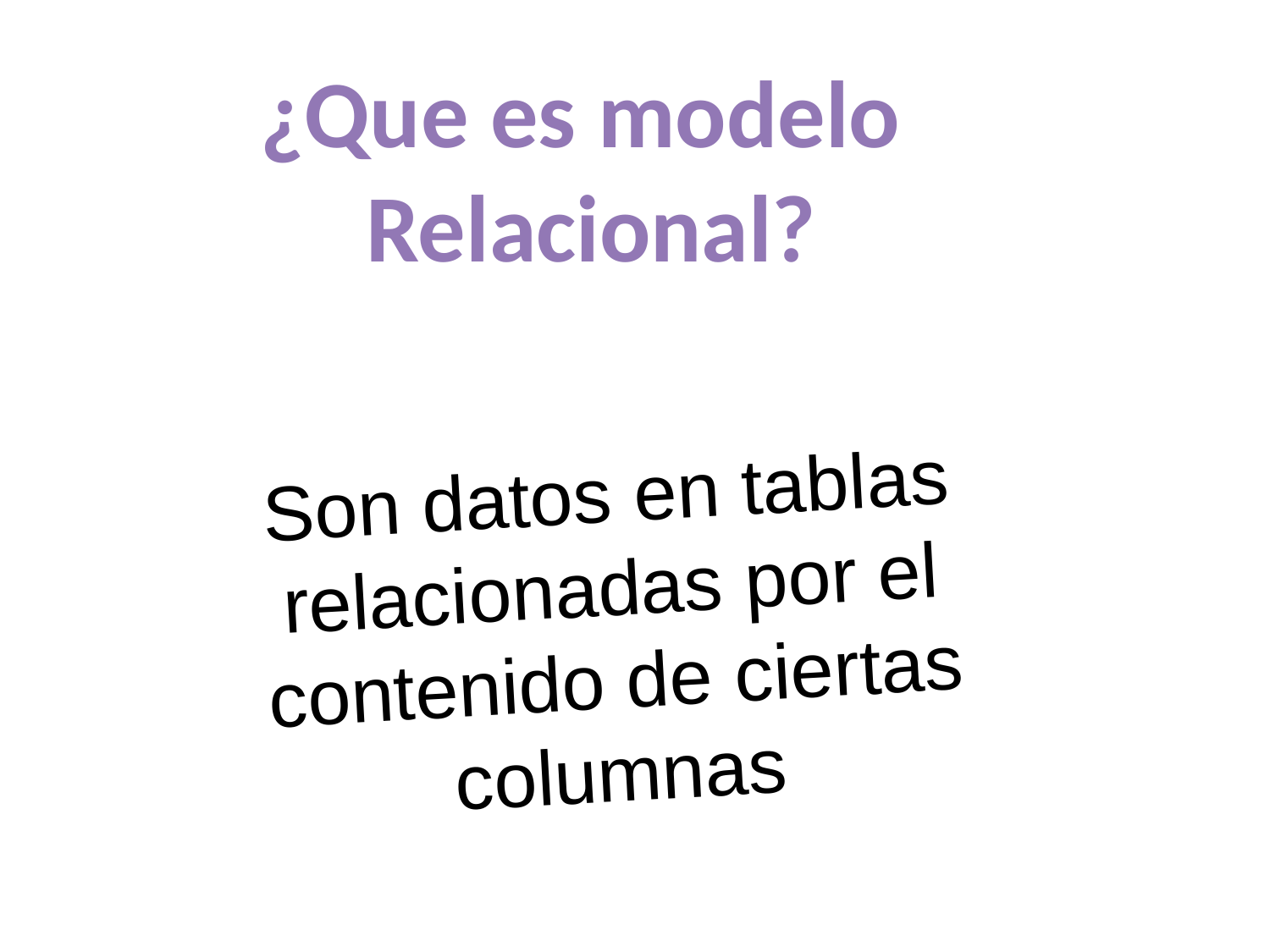

¿Que es modelo
 Relacional?
Son datos en tablas relacionadas por el contenido de ciertas columnas